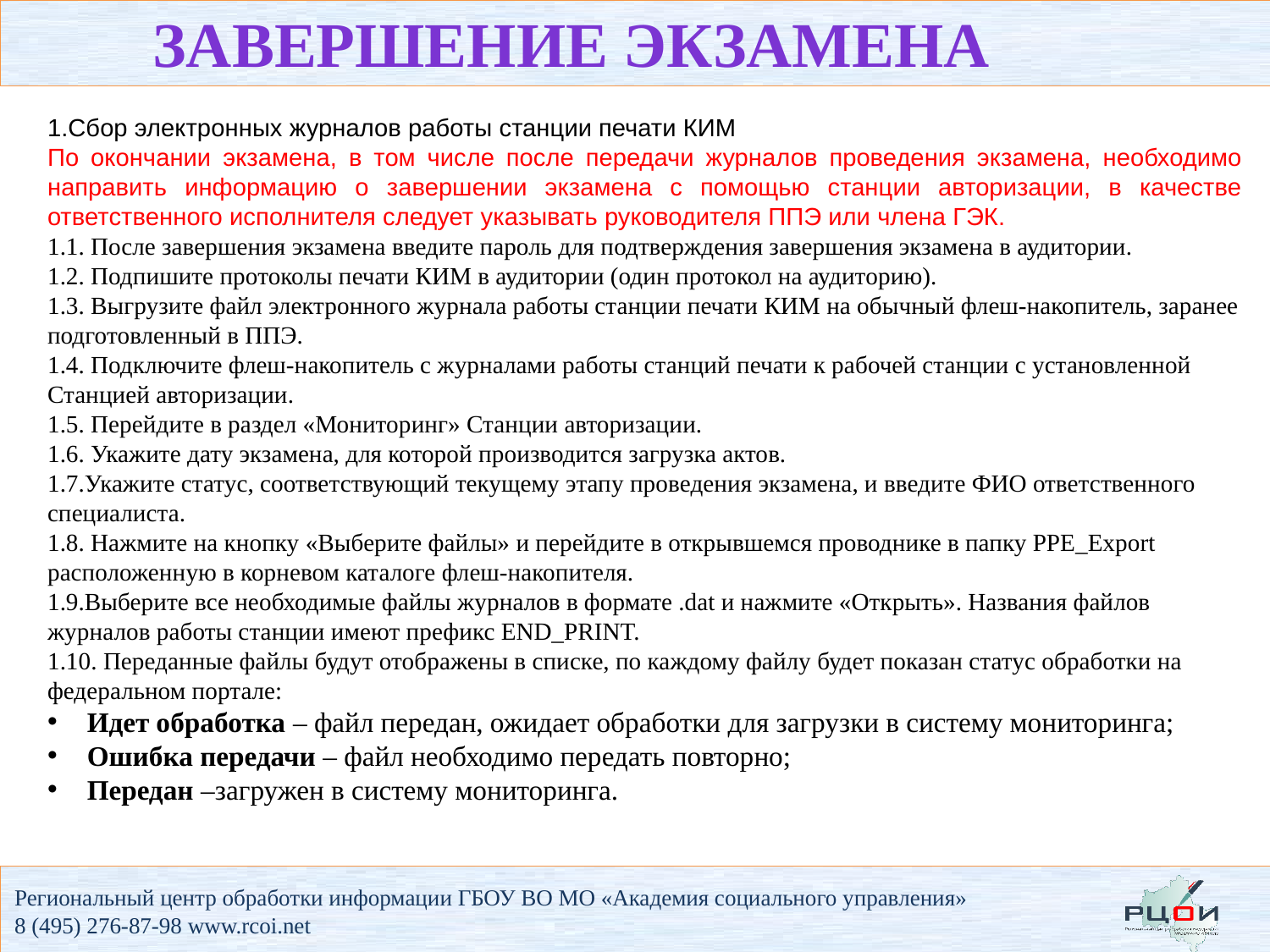

завершение экзамена
1.Сбор электронных журналов работы станции печати КИМ
По окончании экзамена, в том числе после передачи журналов проведения экзамена, необходимо направить информацию о завершении экзамена с помощью станции авторизации, в качестве ответственного исполнителя следует указывать руководителя ППЭ или члена ГЭК.
1.1. После завершения экзамена введите пароль для подтверждения завершения экзамена в аудитории.
1.2. Подпишите протоколы печати КИМ в аудитории (один протокол на аудиторию).
1.3. Выгрузите файл электронного журнала работы станции печати КИМ на обычный флеш-накопитель, заранее подготовленный в ППЭ.
1.4. Подключите флеш-накопитель с журналами работы станций печати к рабочей станции с установленной Станцией авторизации.
1.5. Перейдите в раздел «Мониторинг» Станции авторизации.
1.6. Укажите дату экзамена, для которой производится загрузка актов.
1.7.Укажите статус, соответствующий текущему этапу проведения экзамена, и введите ФИО ответственного специалиста.
1.8. Нажмите на кнопку «Выберите файлы» и перейдите в открывшемся проводнике в папку PPE_Export расположенную в корневом каталоге флеш-накопителя.
1.9.Выберите все необходимые файлы журналов в формате .dat и нажмите «Открыть». Названия файлов журналов работы станции имеют префикс END_PRINT.
1.10. Переданные файлы будут отображены в списке, по каждому файлу будет показан статус обработки на федеральном портале:
Идет обработка – файл передан, ожидает обработки для загрузки в систему мониторинга;
Ошибка передачи – файл необходимо передать повторно;
Передан –загружен в систему мониторинга.